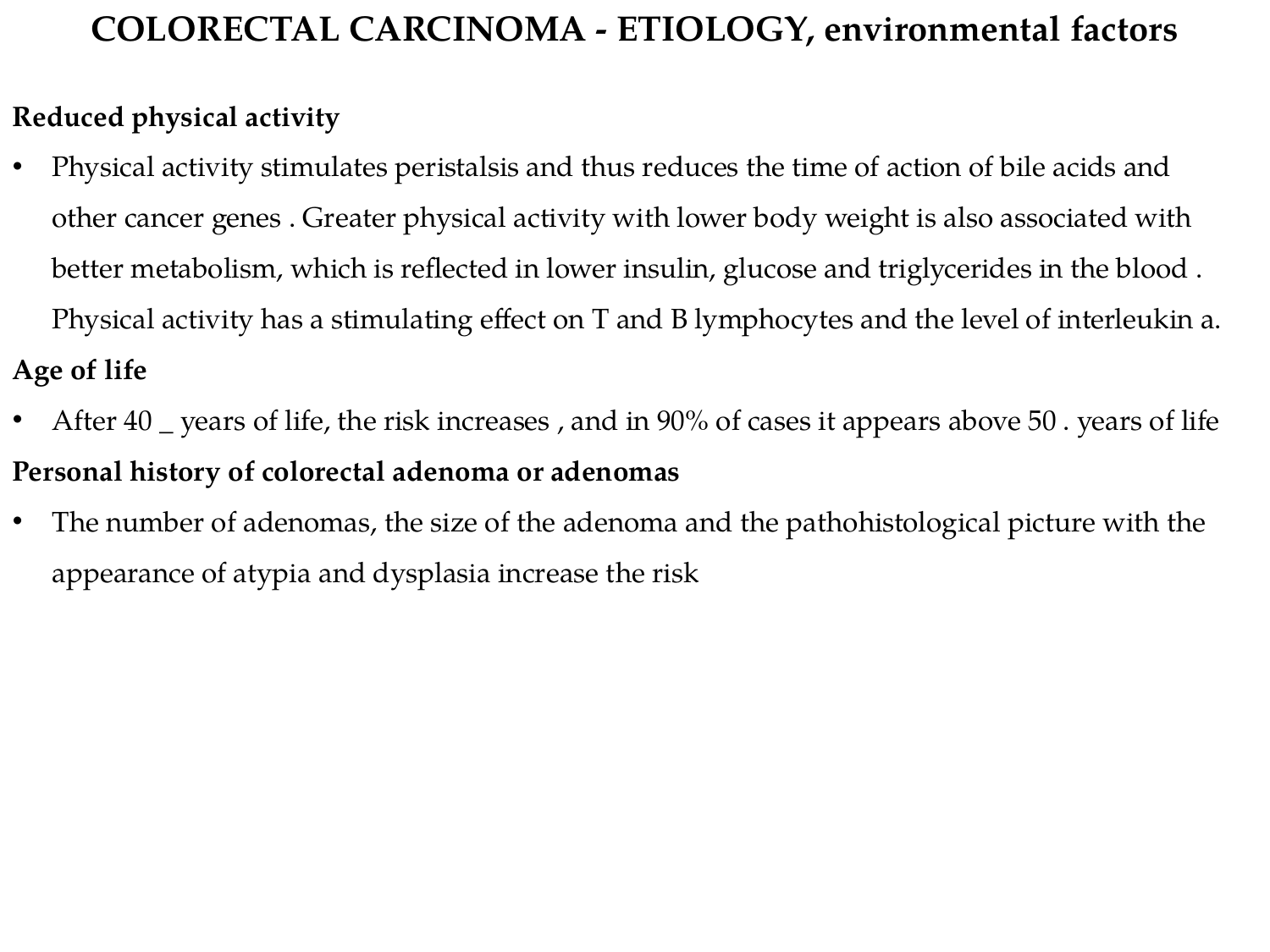

COLORECTAL CARCINOMA - ETIOLOGY, environmental factors

Reduced physical activity
Physical activity stimulates peristalsis and thus reduces the time of action of bile acids and other cancer genes . Greater physical activity with lower body weight is also associated with better metabolism, which is reflected in lower insulin, glucose and triglycerides in the blood . Physical activity has a stimulating effect on T and B lymphocytes and the level of interleukin a.
Age of life
After 40 _ years of life, the risk increases , and in 90% of cases it appears above 50 . years of life
Personal history of colorectal adenoma or adenomas
The number of adenomas, the size of the adenoma and the pathohistological picture with the appearance of atypia and dysplasia increase the risk